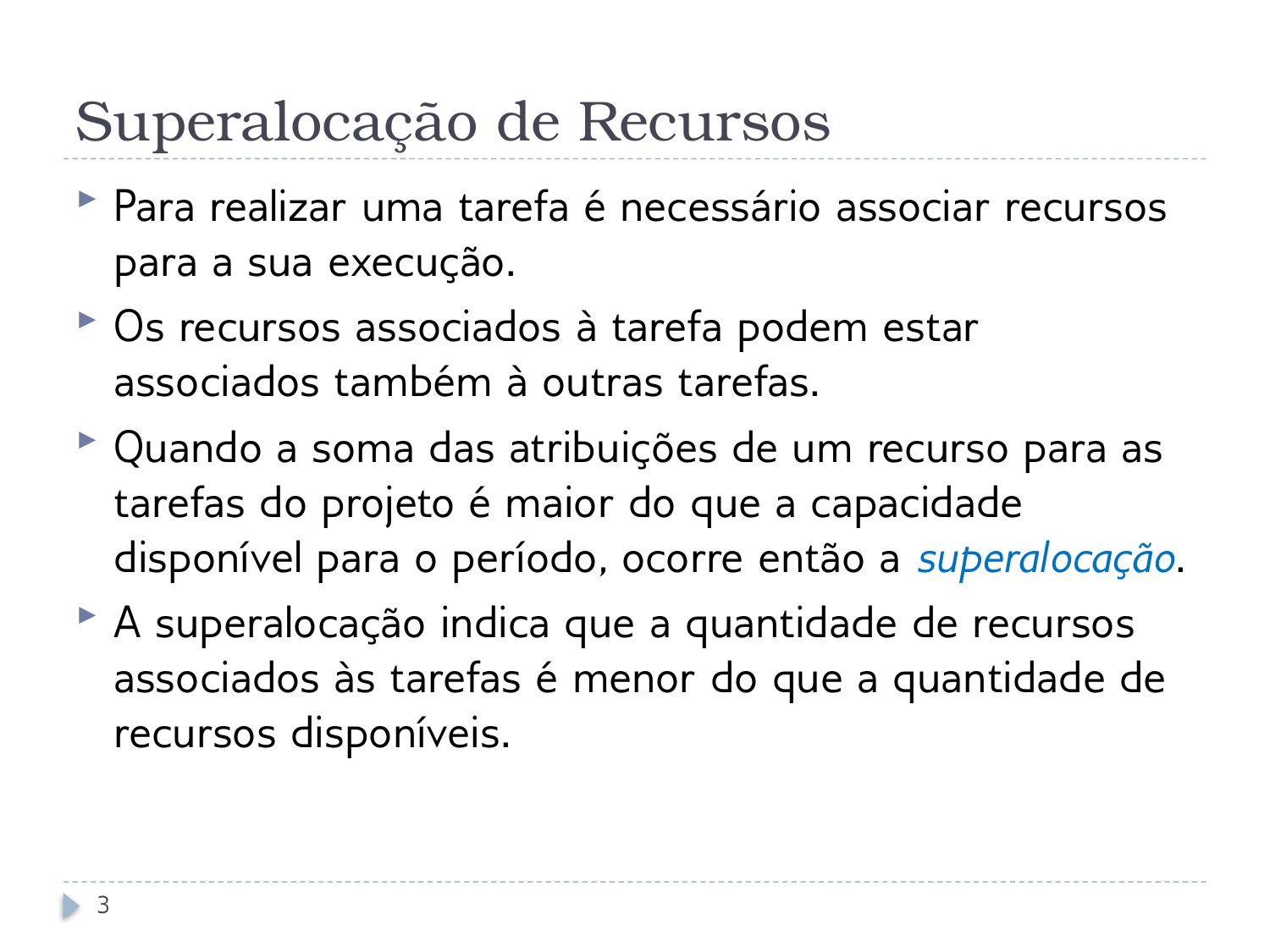

# Superalocação de Recursos
Para realizar uma tarefa é necessário associar recursos para a sua execução.
Os recursos associados à tarefa podem estar associados também à outras tarefas.
Quando a soma das atribuições de um recurso para as tarefas do projeto é maior do que a capacidade disponível para o período, ocorre então a superalocação.
A superalocação indica que a quantidade de recursos associados às tarefas é menor do que a quantidade de recursos disponíveis.
3